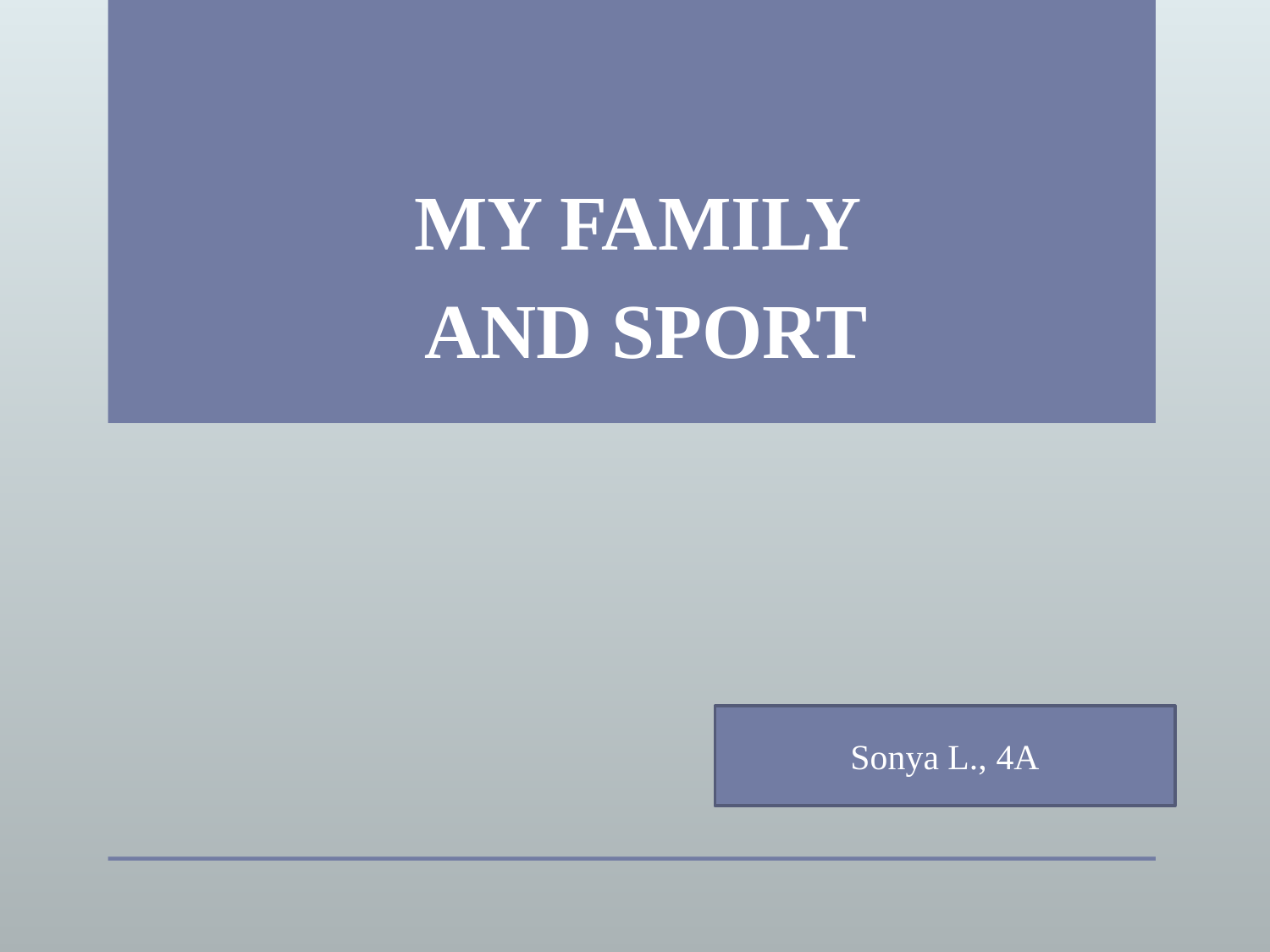

MY FAMILY
AND SPORT
#
Sonya L., 4A